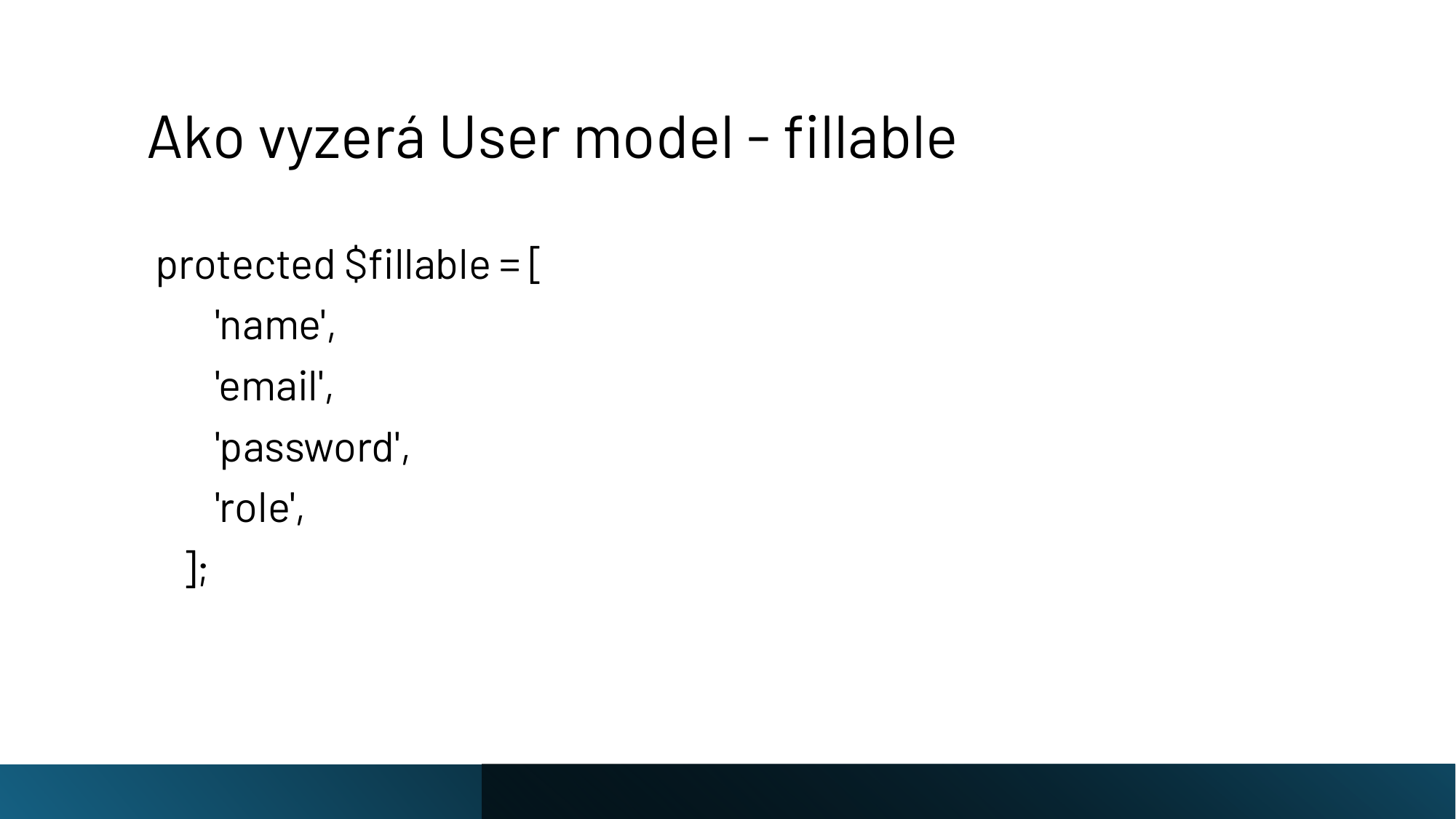

# Ako vyzerá User model - fillable
 protected $fillable = [
        'name',
        'email',
        'password',
        'role',
    ];